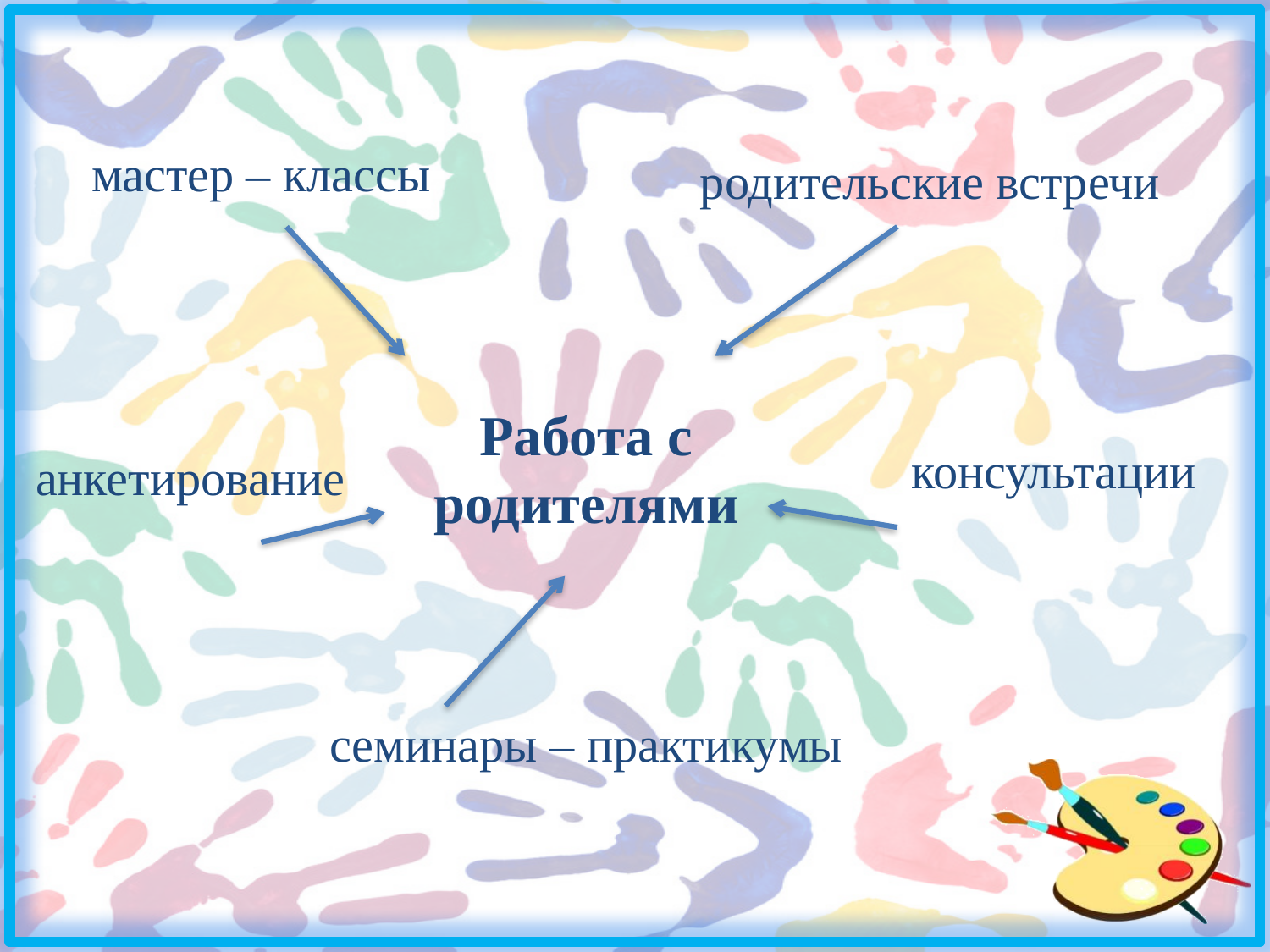

мастер – классы
родительские встречи
Работа с
 родителями
консультации
анкетирование
семинары – практикумы